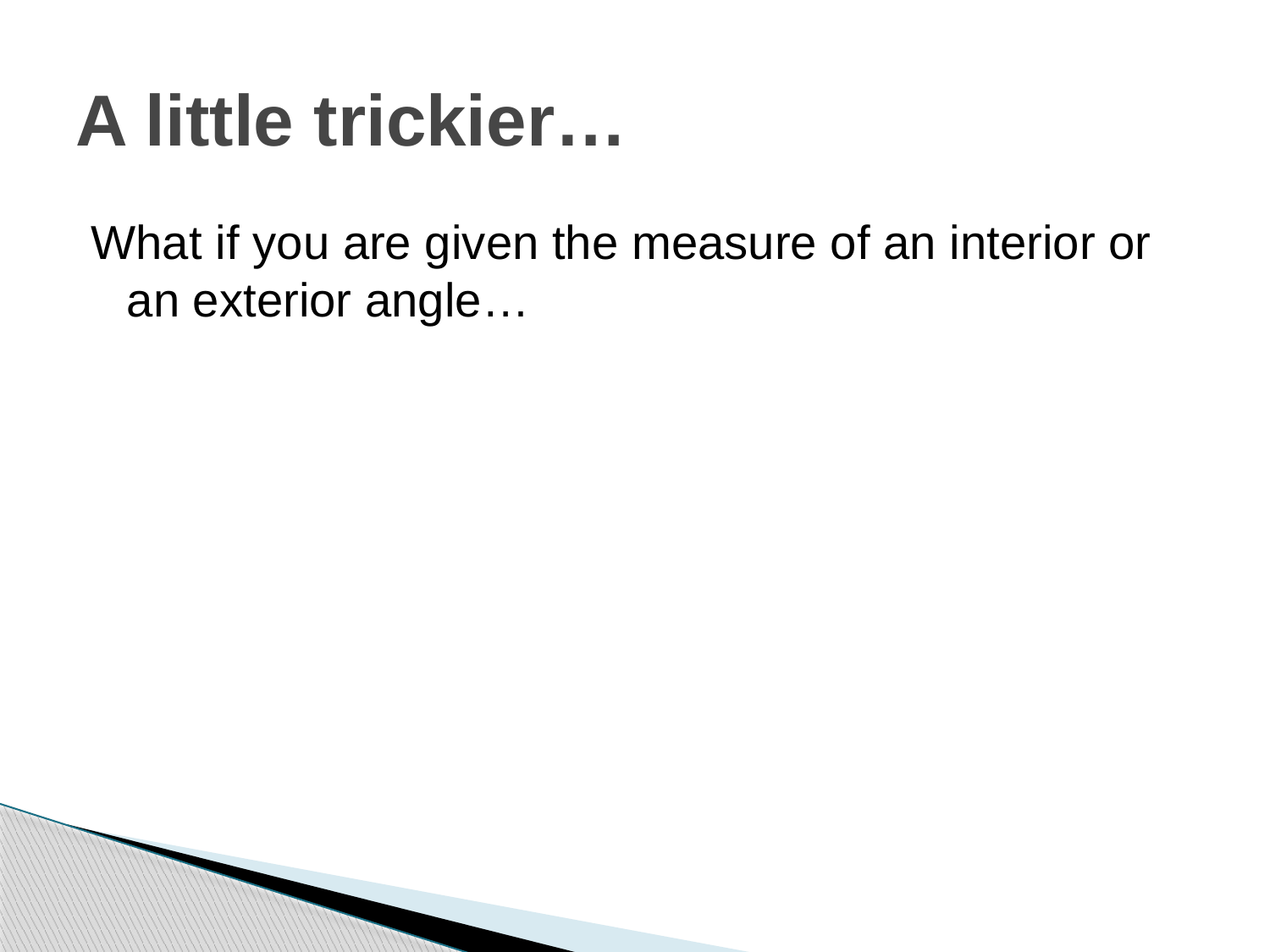

# A little trickier…
What if you are given the measure of an interior or an exterior angle…